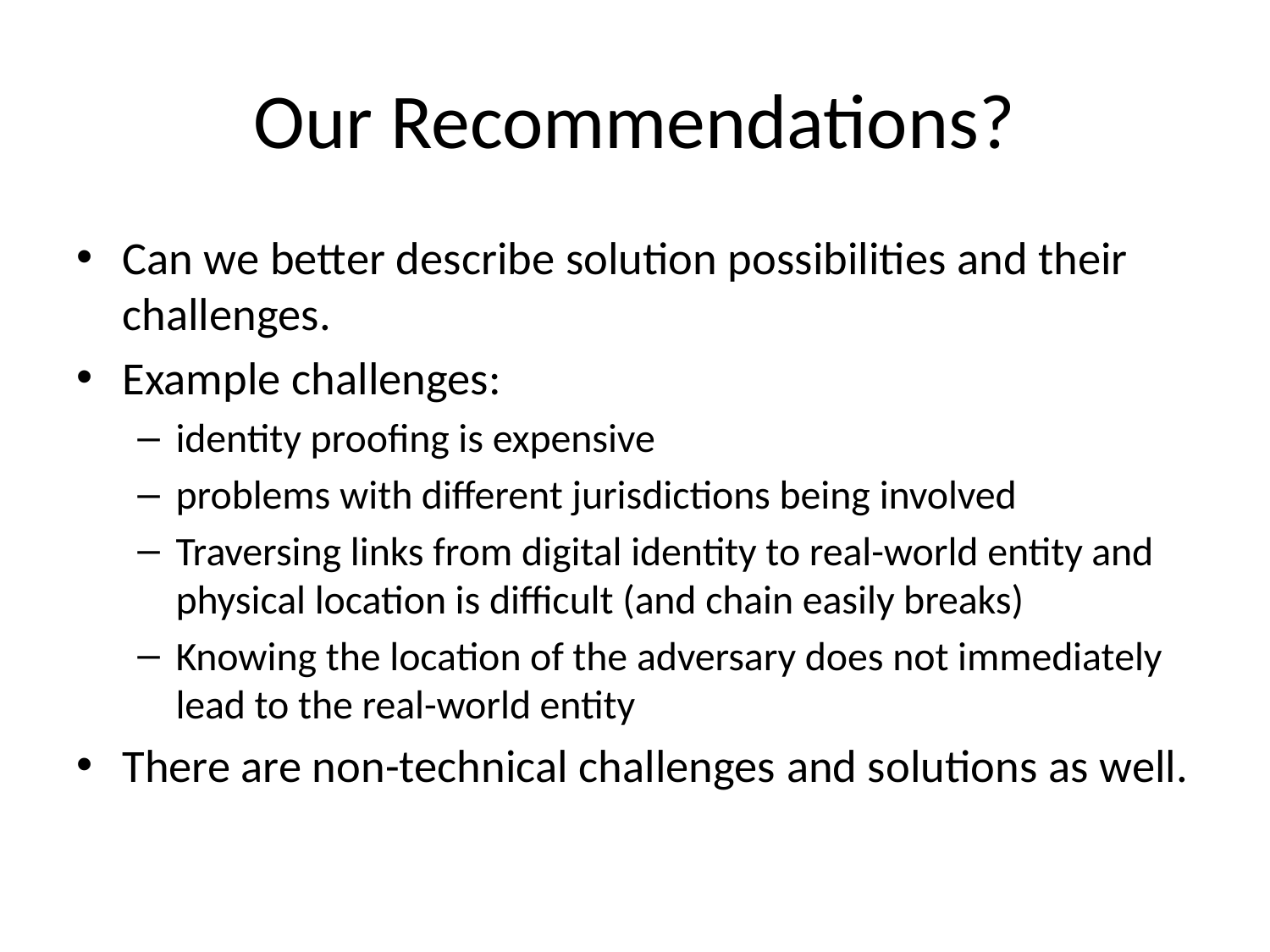

# Our Recommendations?
Can we better describe solution possibilities and their challenges.
Example challenges:
identity proofing is expensive
problems with different jurisdictions being involved
Traversing links from digital identity to real-world entity and physical location is difficult (and chain easily breaks)
Knowing the location of the adversary does not immediately lead to the real-world entity
There are non-technical challenges and solutions as well.